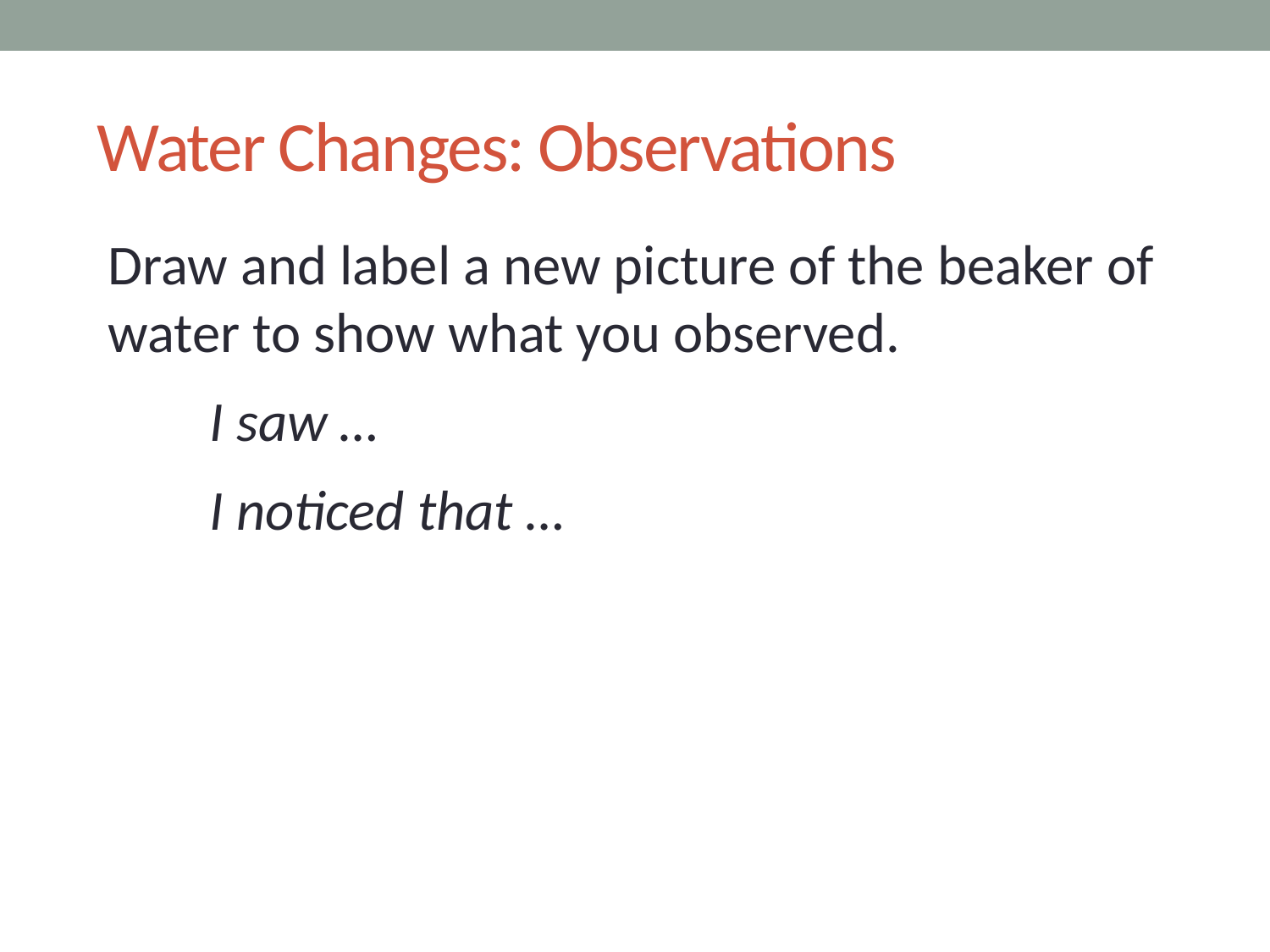

# Water Changes: Observations
Draw and label a new picture of the beaker of water to show what you observed.
I saw …
I noticed that …